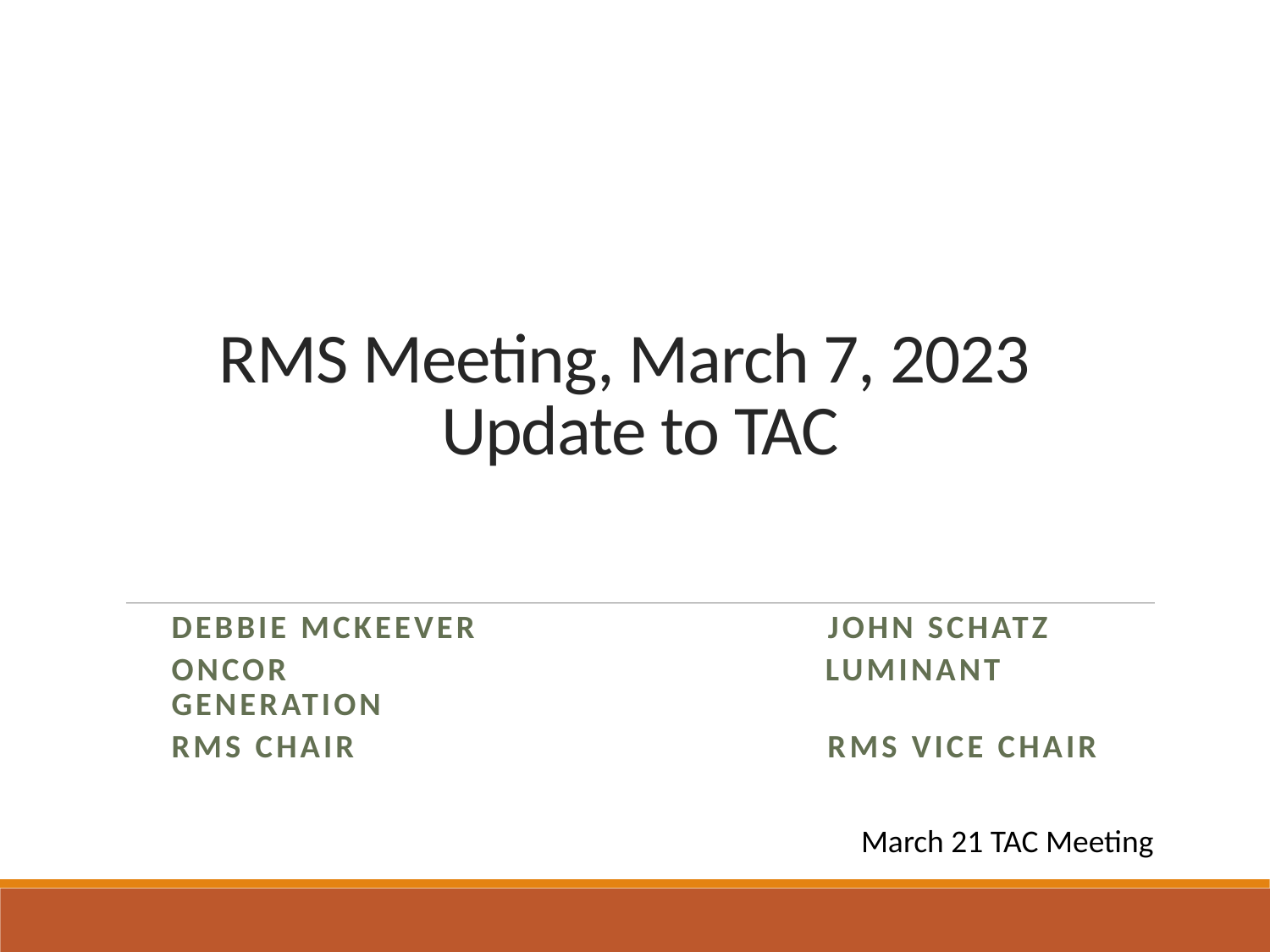

# RMS Meeting, March 7, 2023 Update to TAC

Debbie mckeever                                JOHN SCHATZ
Oncor                                                 Luminant Generation
RMS CHAIR                                           RMS VICE CHAIR
March 21 TAC Meeting